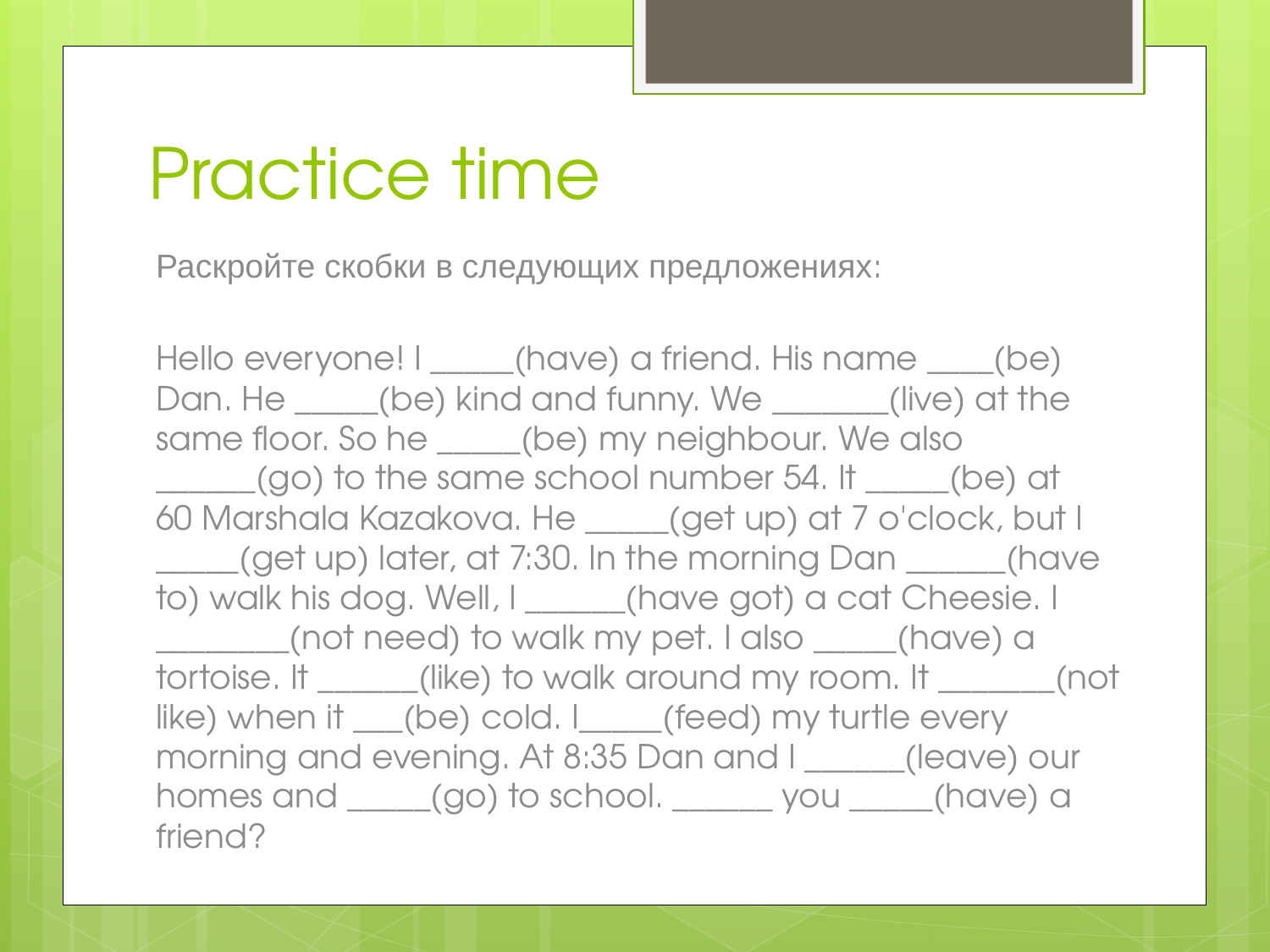

# Practice time
Раскройте скобки в следующих предложениях:

Hello everyone! I _____(have) a friend. His name ____(be) Dan. He _____(be) kind and funny. We _______(live) at the same floor. So he _____(be) my neighbour. We also ______(go) to the same school number 54. It _____(be) at 60 Marshala Kazakova. He _____(get up) at 7 o'clock, but I _____(get up) later, at 7:30. In the morning Dan ______(have to) walk his dog. Well, I ______(have got) a cat Cheesie. I ________(not need) to walk my pet. I also _____(have) a tortoise. It ______(like) to walk around my room. It _______(not like) when it ___(be) cold. I_____(feed) my turtle every morning and evening. At 8:35 Dan and I ______(leave) our homes and _____(go) to school. ______ you _____(have) a friend?